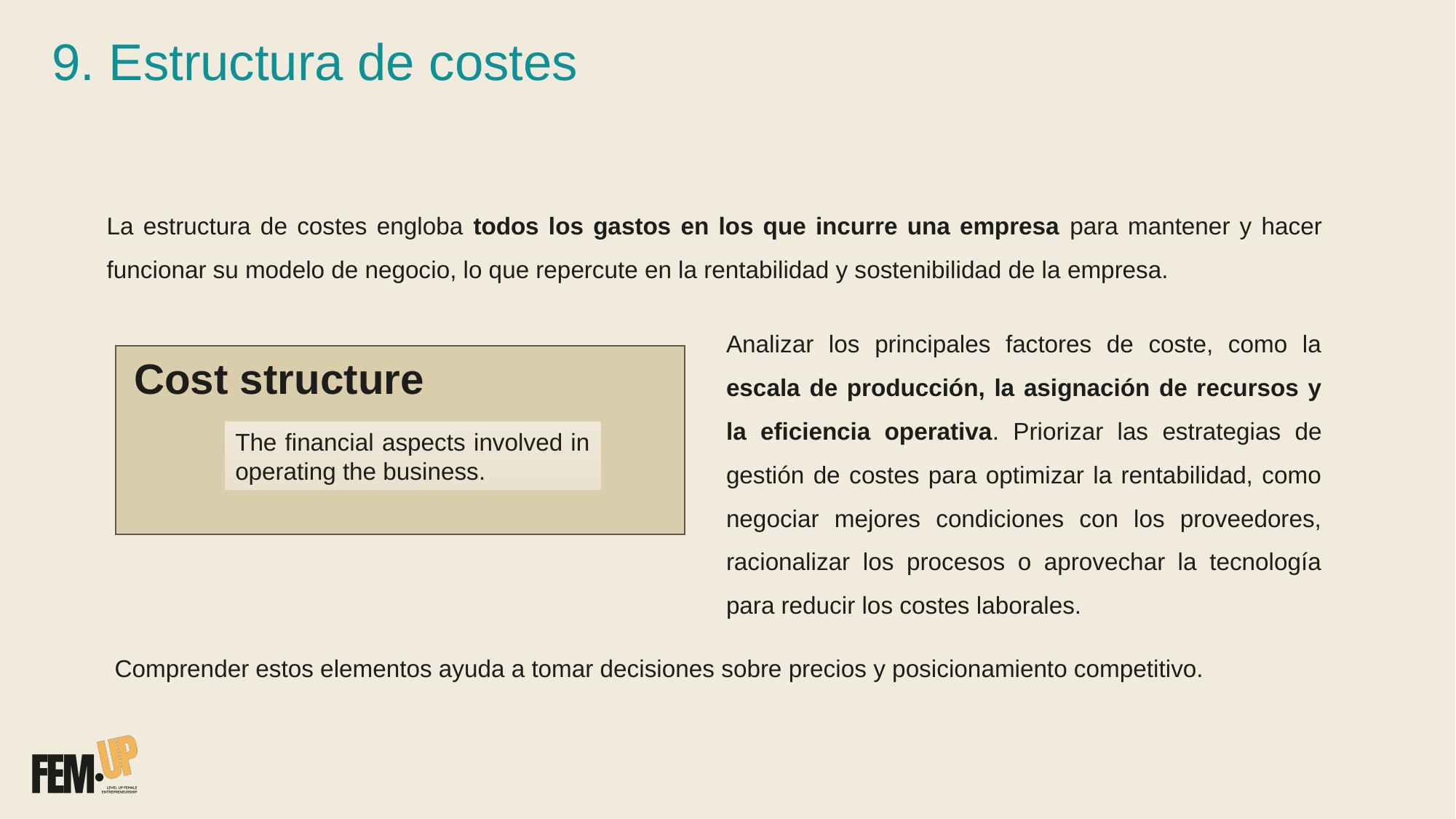

# 9. Estructura de costes
La estructura de costes engloba todos los gastos en los que incurre una empresa para mantener y hacer funcionar su modelo de negocio, lo que repercute en la rentabilidad y sostenibilidad de la empresa.
Analizar los principales factores de coste, como la escala de producción, la asignación de recursos y la eficiencia operativa. Priorizar las estrategias de gestión de costes para optimizar la rentabilidad, como negociar mejores condiciones con los proveedores, racionalizar los procesos o aprovechar la tecnología para reducir los costes laborales.

Cost structure
The financial aspects involved in operating the business.
Comprender estos elementos ayuda a tomar decisiones sobre precios y posicionamiento competitivo.